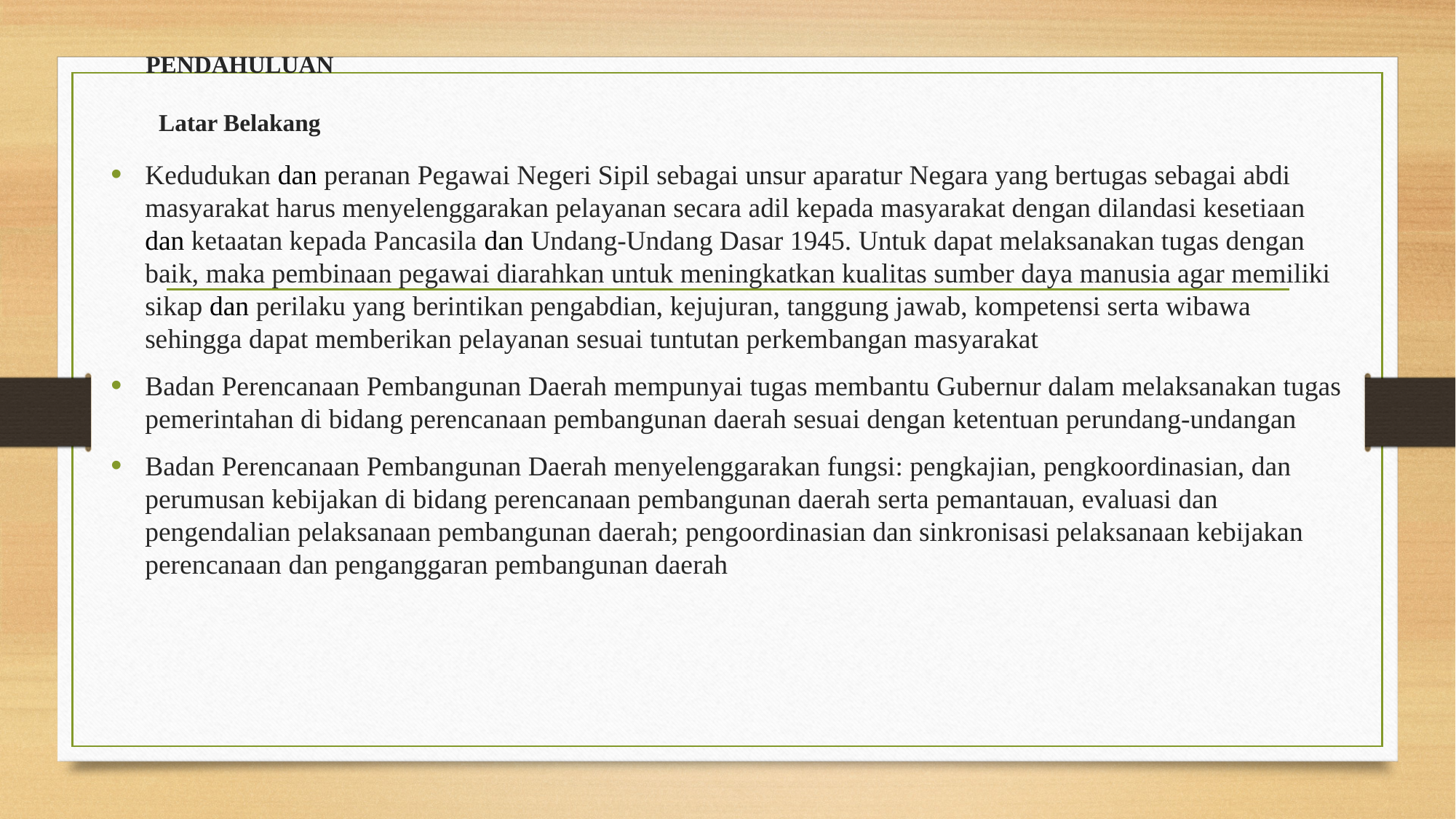

# PENDAHULUAN Latar Belakang
Kedudukan dan peranan Pegawai Negeri Sipil sebagai unsur aparatur Negara yang bertugas sebagai abdi masyarakat harus menyelenggarakan pelayanan secara adil kepada masyarakat dengan dilandasi kesetiaan dan ketaatan kepada Pancasila dan Undang-Undang Dasar 1945. Untuk dapat melaksanakan tugas dengan baik, maka pembinaan pegawai diarahkan untuk meningkatkan kualitas sumber daya manusia agar memiliki sikap dan perilaku yang berintikan pengabdian, kejujuran, tanggung jawab, kompetensi serta wibawa sehingga dapat memberikan pelayanan sesuai tuntutan perkembangan masyarakat
Badan Perencanaan Pembangunan Daerah mempunyai tugas membantu Gubernur dalam melaksanakan tugas pemerintahan di bidang perencanaan pembangunan daerah sesuai dengan ketentuan perundang-undangan
Badan Perencanaan Pembangunan Daerah menyelenggarakan fungsi: pengkajian, pengkoordinasian, dan perumusan kebijakan di bidang perencanaan pembangunan daerah serta pemantauan, evaluasi dan pengendalian pelaksanaan pembangunan daerah; pengoordinasian dan sinkronisasi pelaksanaan kebijakan perencanaan dan penganggaran pembangunan daerah